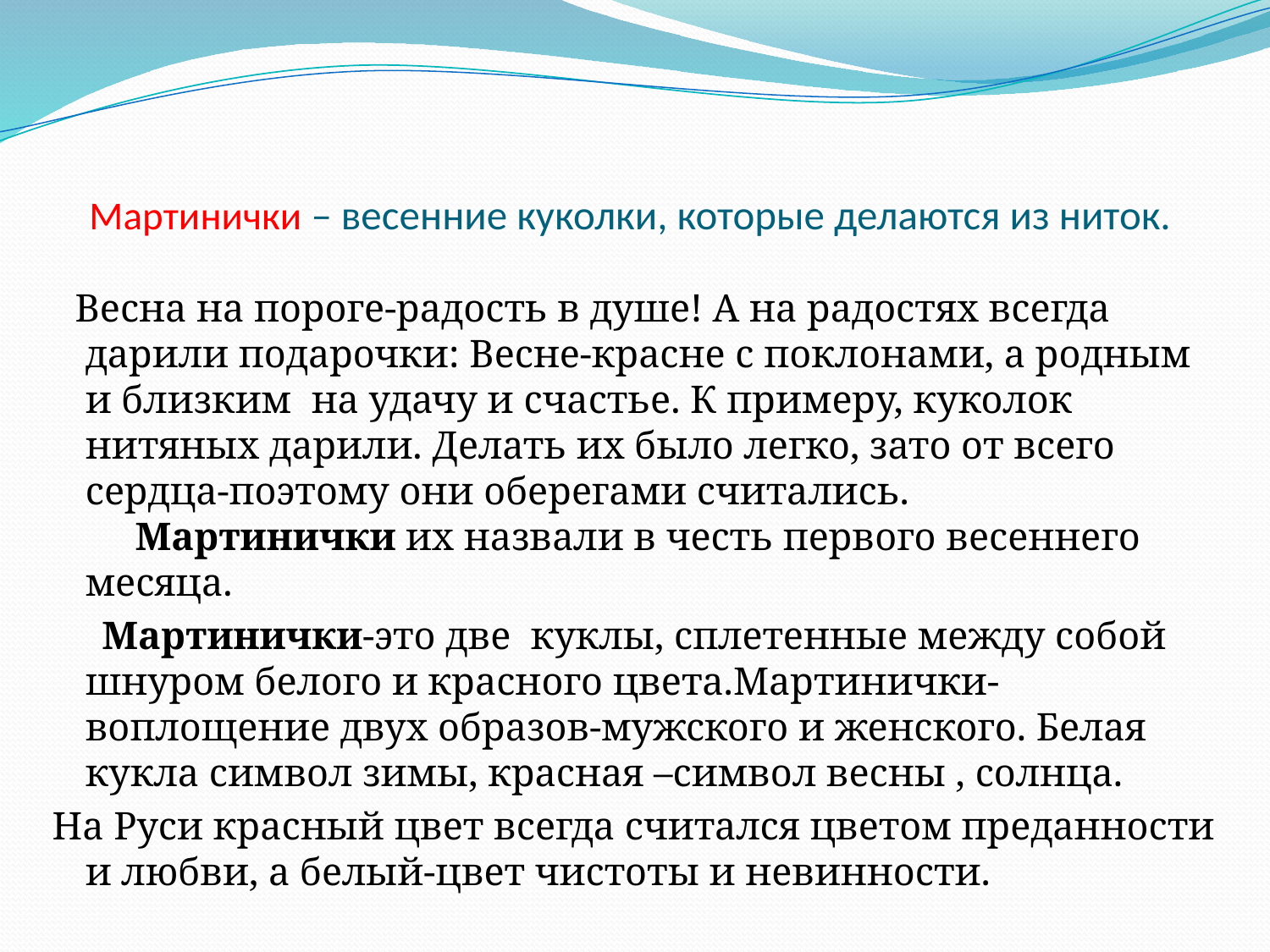

# Мартинички – весенние куколки, которые делаются из ниток.
    Весна на пороге-радость в душе! А на радостях всегда дарили подарочки: Весне-красне с поклонами, а родным и близким  на удачу и счастье. К примеру, куколок нитяных дарили. Делать их было легко, зато от всего сердца-поэтому они оберегами считались.                                    Мартинички их назвали в честь первого весеннего месяца.
     Мартинички-это две  куклы, сплетенные между собой шнуром белого и красного цвета.Мартинички-воплощение двух образов-мужского и женского. Белая кукла символ зимы, красная –символ весны , солнца.
На Руси красный цвет всегда считался цветом преданности и любви, а белый-цвет чистоты и невинности.